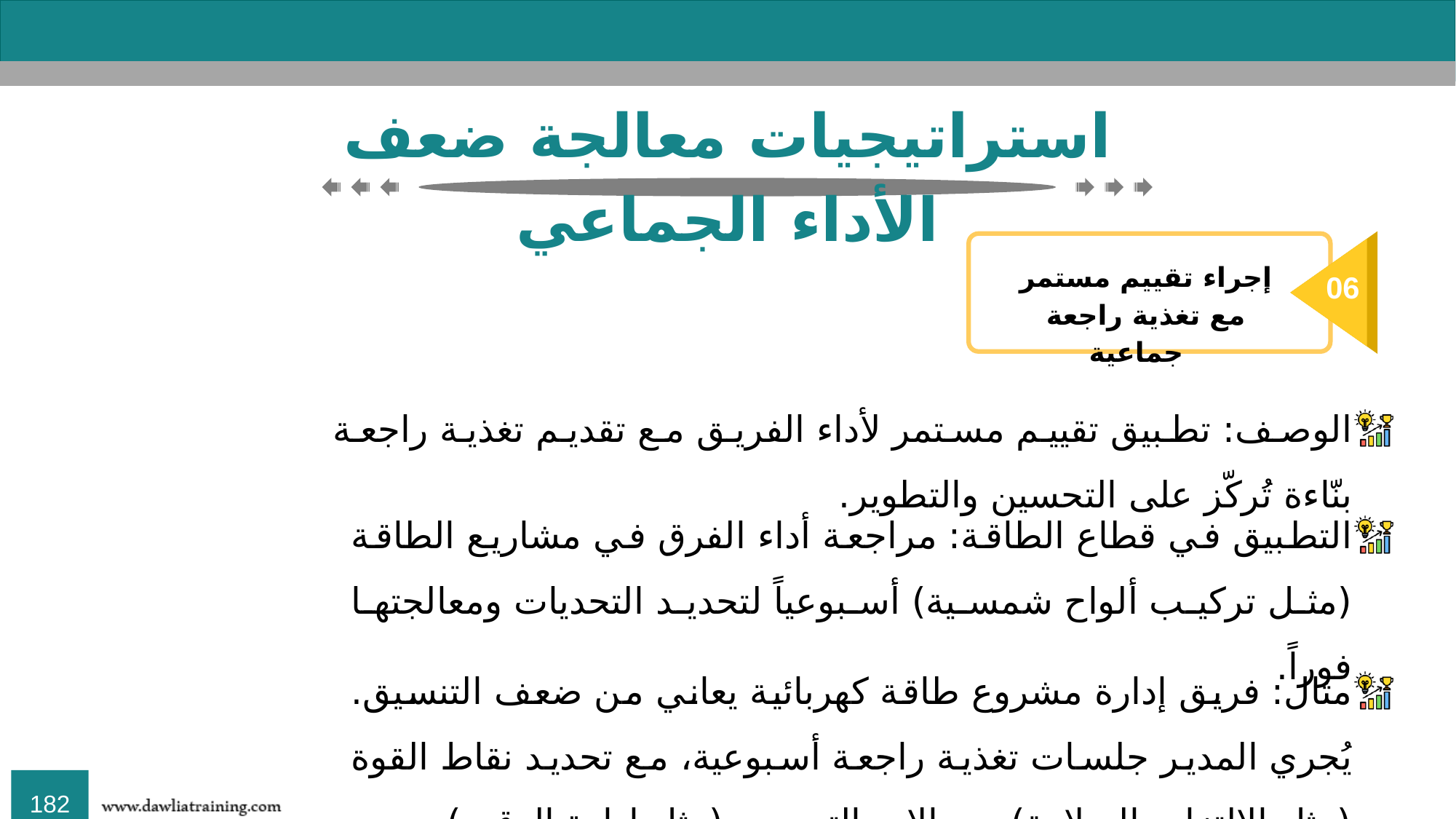

استراتيجيات معالجة ضعف الأداء الجماعي

إجراء تقييم مستمر مع تغذية راجعة جماعية
06
الوصف: تطبيق تقييم مستمر لأداء الفريق مع تقديم تغذية راجعة بنّاءة تُركّز على التحسين والتطوير.
التطبيق في قطاع الطاقة: مراجعة أداء الفرق في مشاريع الطاقة (مثل تركيب ألواح شمسية) أسبوعياً لتحديد التحديات ومعالجتها فوراً.
مثال: فريق إدارة مشروع طاقة كهربائية يعاني من ضعف التنسيق. يُجري المدير جلسات تغذية راجعة أسبوعية، مع تحديد نقاط القوة (مثل الالتزام بالسلامة) ومجالات التحسين (مثل إدارة الوقت).